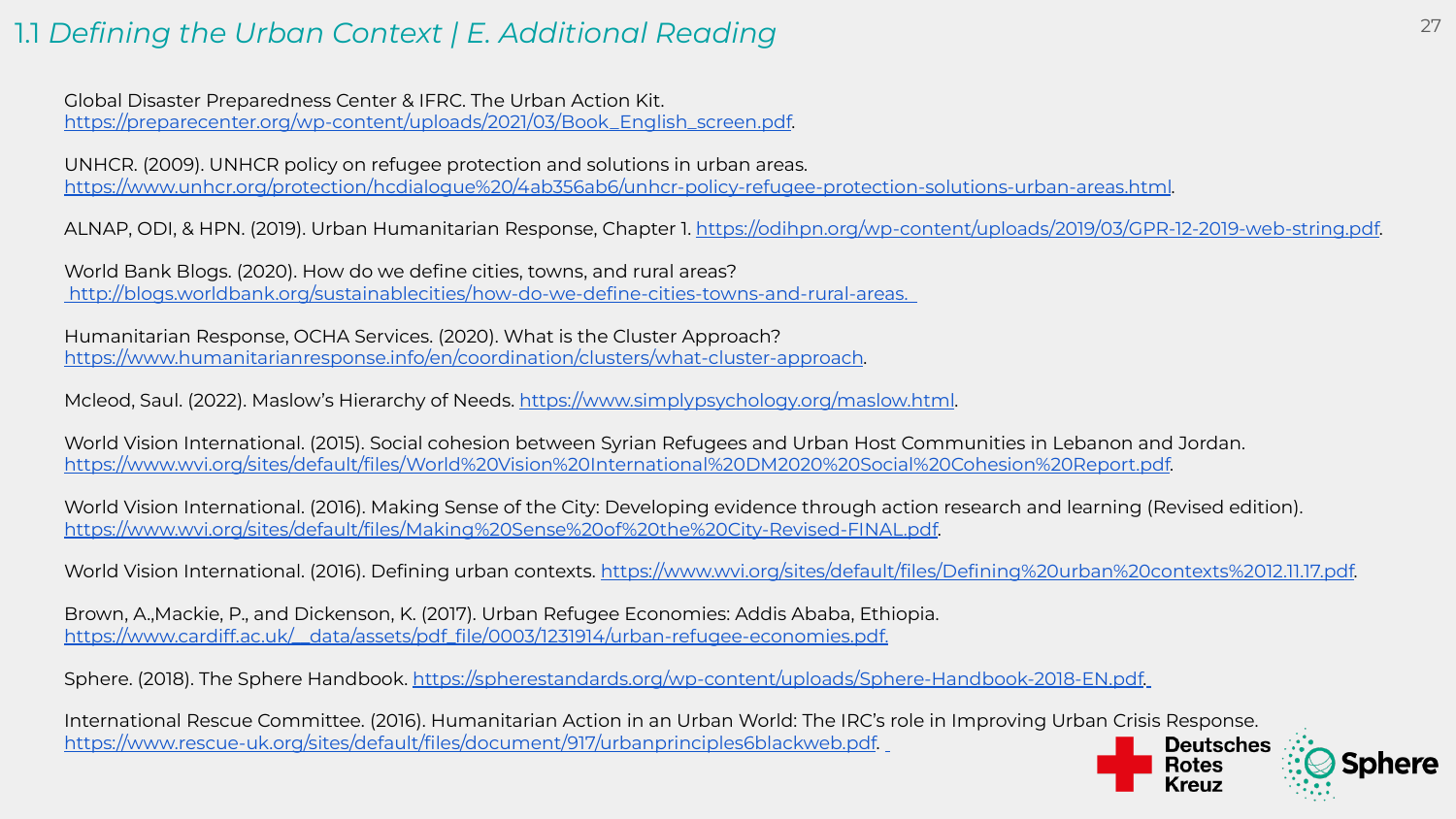

# 1.1 Defining the Urban Context | E. Additional Reading
27
Global Disaster Preparedness Center & IFRC. The Urban Action Kit. https://preparecenter.org/wp-content/uploads/2021/03/Book_English_screen.pdf.
UNHCR. (2009). UNHCR policy on refugee protection and solutions in urban areas. https://www.unhcr.org/protection/hcdialogue%20/4ab356ab6/unhcr-policy-refugee-protection-solutions-urban-areas.html.
ALNAP, ODI, & HPN. (2019). Urban Humanitarian Response, Chapter 1. https://odihpn.org/wp-content/uploads/2019/03/GPR-12-2019-web-string.pdf.
World Bank Blogs. (2020). How do we define cities, towns, and rural areas? http://blogs.worldbank.org/sustainablecities/how-do-we-define-cities-towns-and-rural-areas.
Humanitarian Response, OCHA Services. (2020). What is the Cluster Approach? https://www.humanitarianresponse.info/en/coordination/clusters/what-cluster-approach.
Mcleod, Saul. (2022). Maslow’s Hierarchy of Needs. https://www.simplypsychology.org/maslow.html.
World Vision International. (2015). Social cohesion between Syrian Refugees and Urban Host Communities in Lebanon and Jordan. https://www.wvi.org/sites/default/files/World%20Vision%20International%20DM2020%20Social%20Cohesion%20Report.pdf.
World Vision International. (2016). Making Sense of the City: Developing evidence through action research and learning (Revised edition). https://www.wvi.org/sites/default/files/Making%20Sense%20of%20the%20City-Revised-FINAL.pdf.
World Vision International. (2016). Defining urban contexts. https://www.wvi.org/sites/default/files/Defining%20urban%20contexts%2012.11.17.pdf.
Brown, A.,Mackie, P., and Dickenson, K. (2017). Urban Refugee Economies: Addis Ababa, Ethiopia. https://www.cardiff.ac.uk/__data/assets/pdf_file/0003/1231914/urban-refugee-economies.pdf.
Sphere. (2018). The Sphere Handbook. https://spherestandards.org/wp-content/uploads/Sphere-Handbook-2018-EN.pdf.
International Rescue Committee. (2016). Humanitarian Action in an Urban World: The IRC’s role in Improving Urban Crisis Response. https://www.rescue-uk.org/sites/default/files/document/917/urbanprinciples6blackweb.pdf.